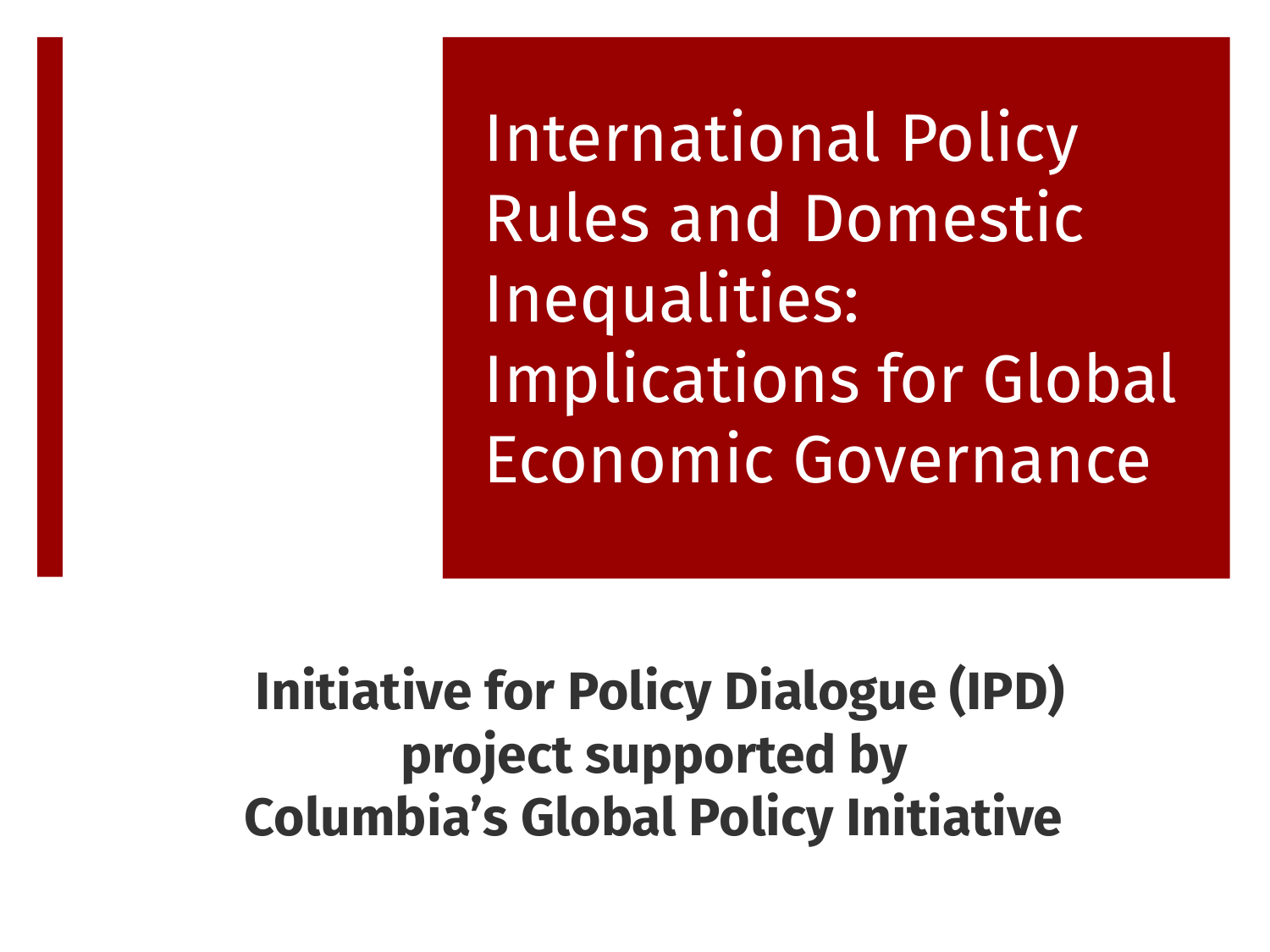

# International Policy Rules and Domestic Inequalities: Implications for Global Economic Governance
Initiative for Policy Dialogue (IPD) project supported by
Columbia’s Global Policy Initiative